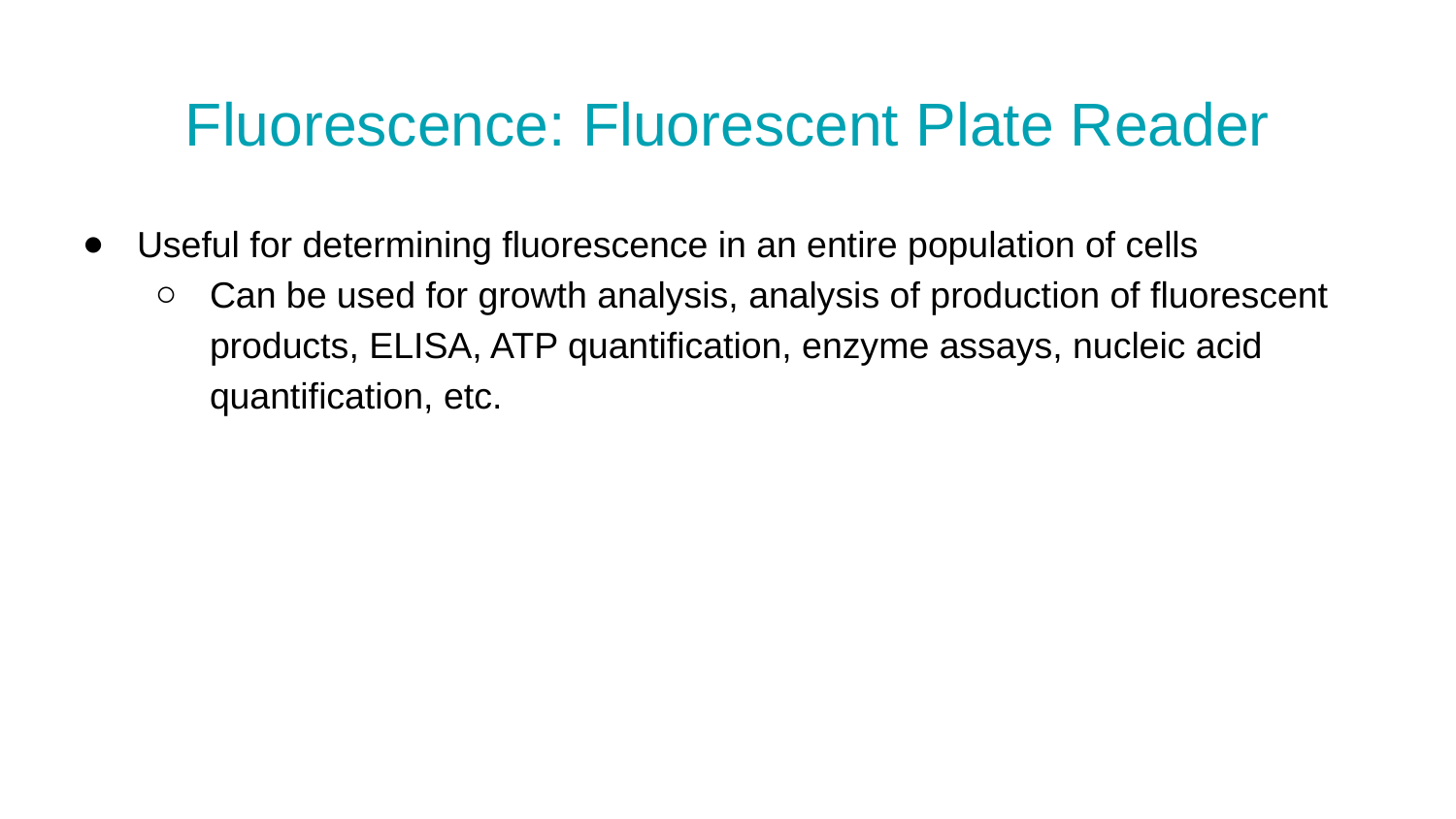

# Fluorescence: Fluorescent Plate Reader
Useful for determining fluorescence in an entire population of cells
Can be used for growth analysis, analysis of production of fluorescent products, ELISA, ATP quantification, enzyme assays, nucleic acid quantification, etc.